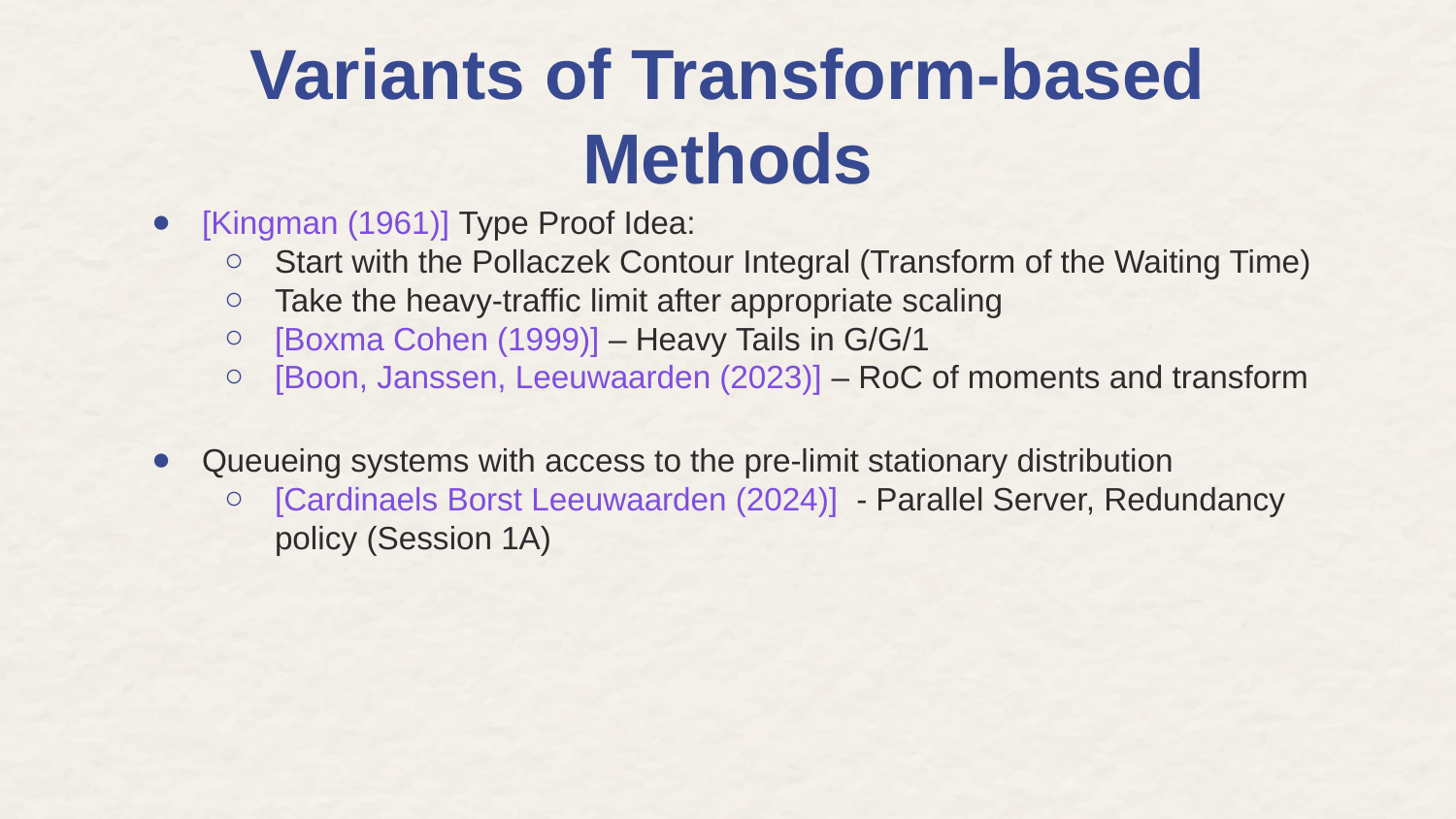

# Variants of Transform-based Methods
[Kingman (1961)] Type Proof Idea:
Start with the Pollaczek Contour Integral (Transform of the Waiting Time)
Take the heavy-traffic limit after appropriate scaling
[Boxma Cohen (1999)] – Heavy Tails in G/G/1
[Boon, Janssen, Leeuwaarden (2023)] – RoC of moments and transform

Queueing systems with access to the pre-limit stationary distribution
[Cardinaels Borst Leeuwaarden (2024)]  - Parallel Server, Redundancy policy (Session 1A)